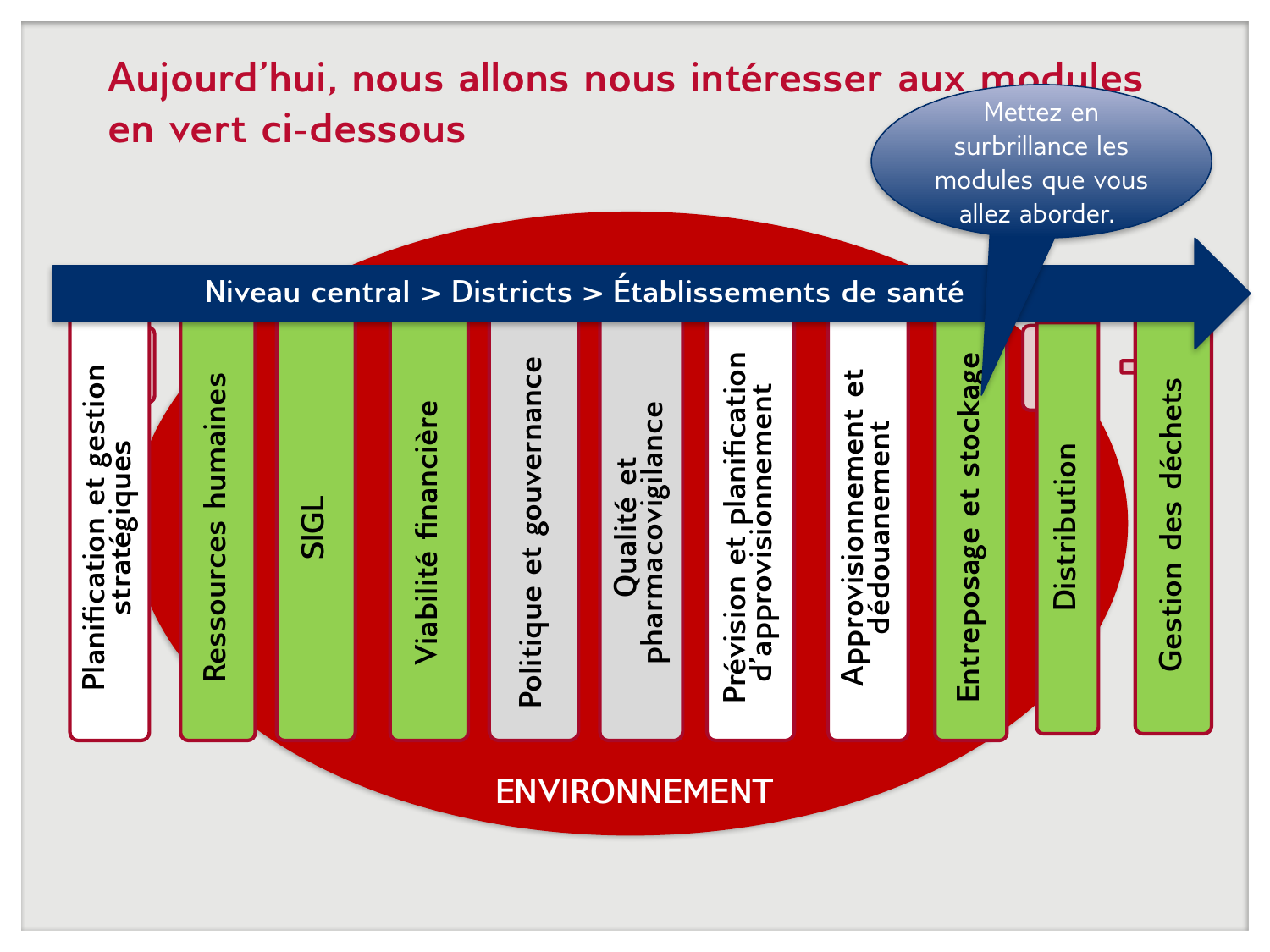

Aujourd’hui, nous allons nous intéresser aux modules en vert ci-dessous
Mettez en surbrillance les modules que vous allez aborder.

Niveau central > Districts > Établissements de santé
SIGL
Planification et gestion stratégiques
Ressources humaines
Viabilité financière
Politique et gouvernance
Qualité et pharmacovigilance
Prévision et planification d’approvisionnement
Approvisionnement et dédouanement
Entreposage et stockage
Gestion des déchets
Distribution

ENVIRONNEMENT